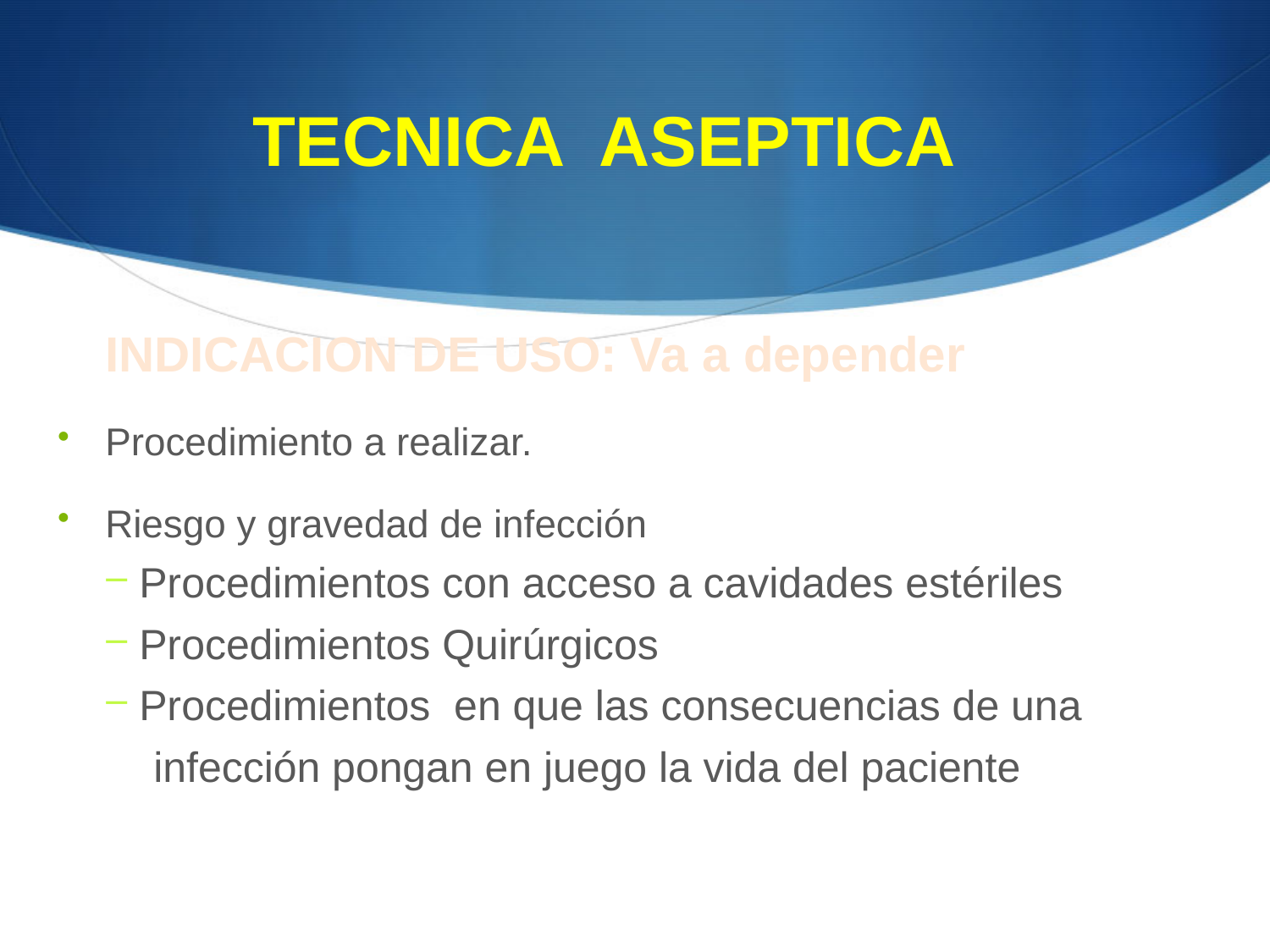

# TECNICA  ASEPTICA
	INDICACION DE USO: Va a depender
Procedimiento a realizar.
Riesgo y gravedad de infección
 Procedimientos con acceso a cavidades estériles
 Procedimientos Quirúrgicos
 Procedimientos  en que las consecuencias de una
    infección pongan en juego la vida del paciente